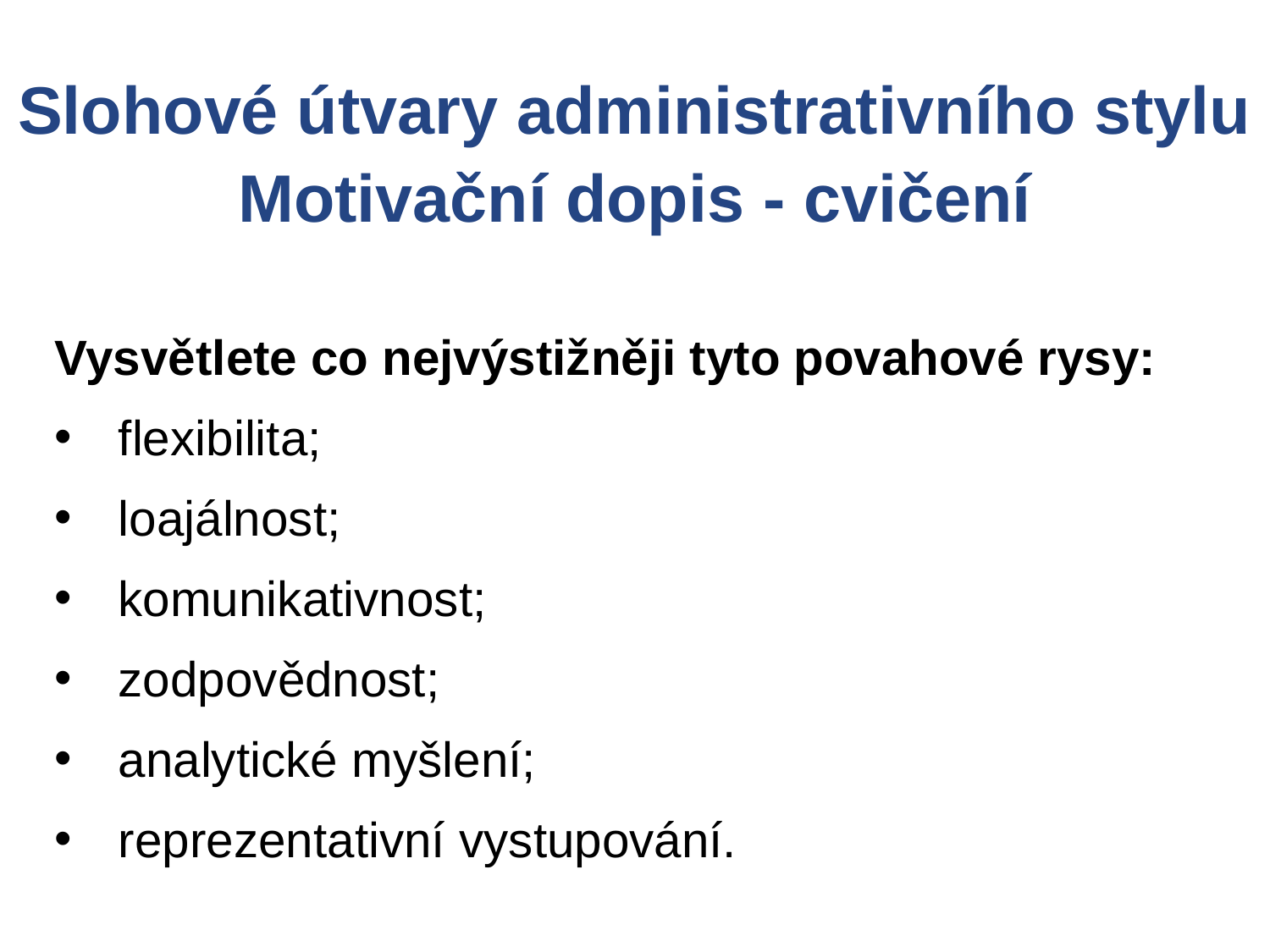

Slohové útvary administrativního stylu
Motivační dopis - cvičení
Vysvětlete co nejvýstižněji tyto povahové rysy:
flexibilita;
loajálnost;
komunikativnost;
zodpovědnost;
analytické myšlení;
reprezentativní vystupování.